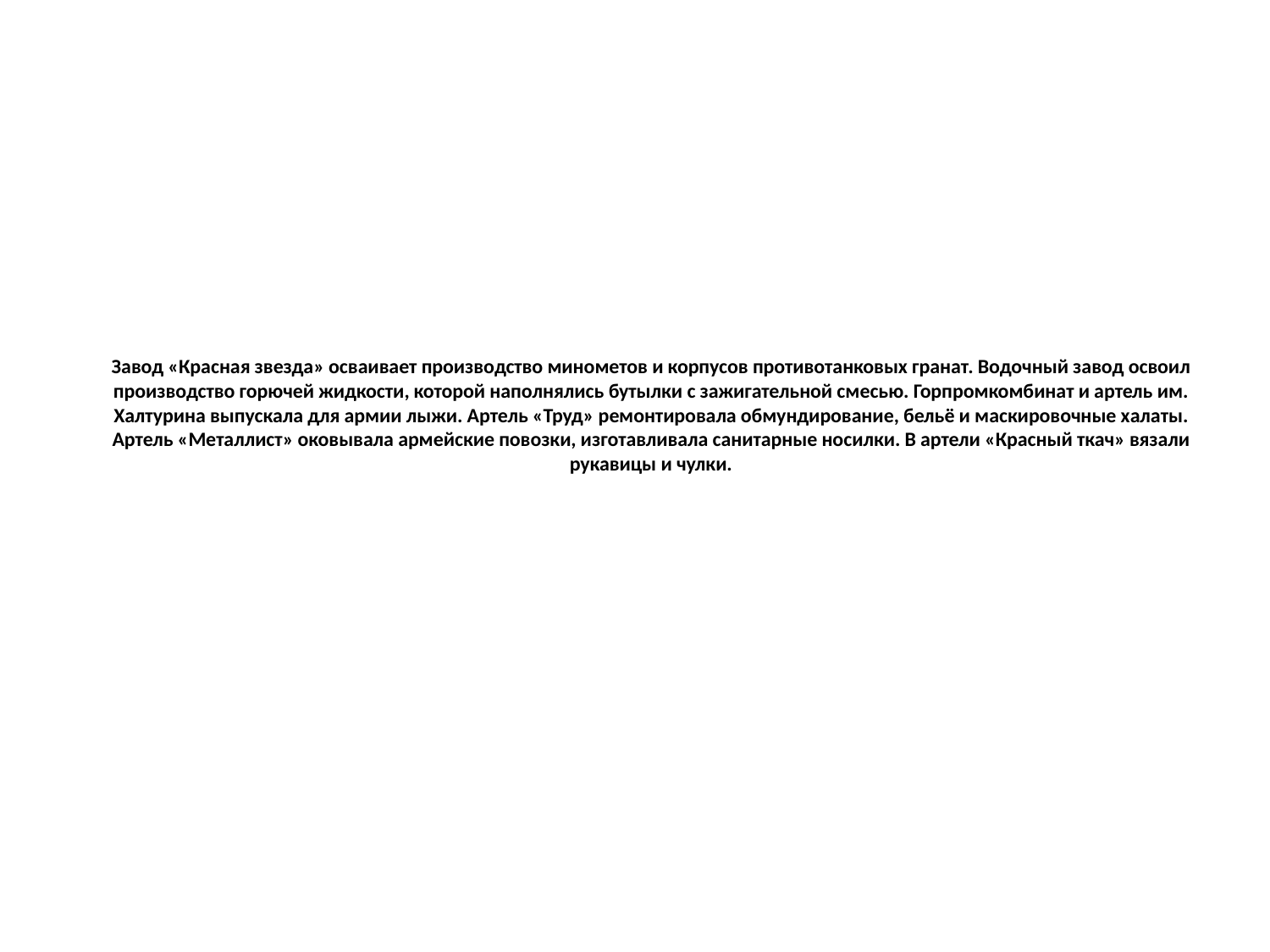

# Завод «Красная звезда» осваивает производство минометов и корпусов противотанковых гранат. Водочный завод освоил производство горючей жидкости, которой наполнялись бутылки с зажигательной смесью. Горпромкомбинат и артель им. Халтурина выпускала для армии лыжи. Артель «Труд» ремонтировала обмундирование, бельё и маскировочные халаты. Артель «Металлист» оковывала армейские повозки, изготавливала санитарные носилки. В артели «Красный ткач» вязали рукавицы и чулки.